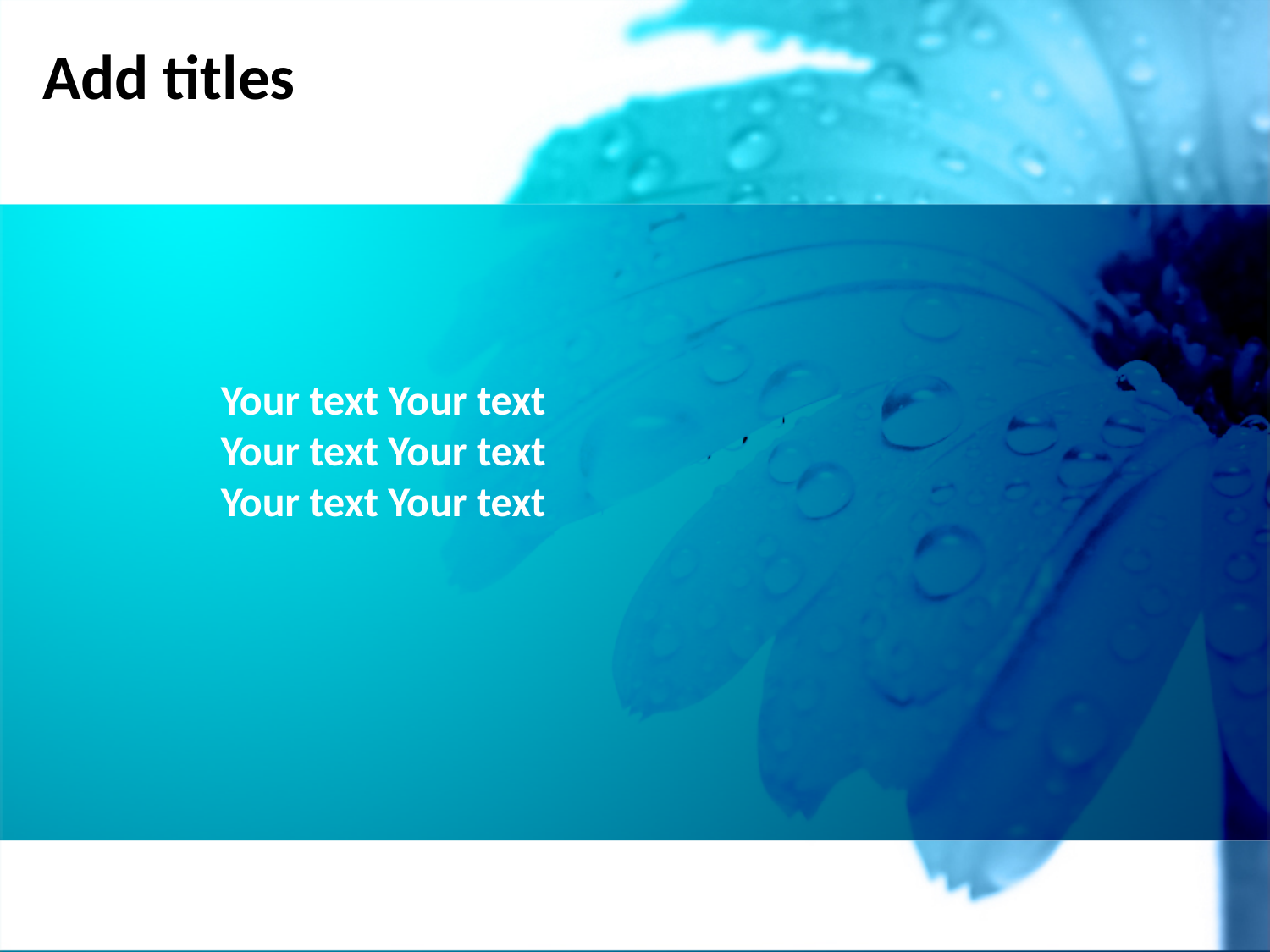

Add titles
Your text Your text
Your text Your text
Your text Your text